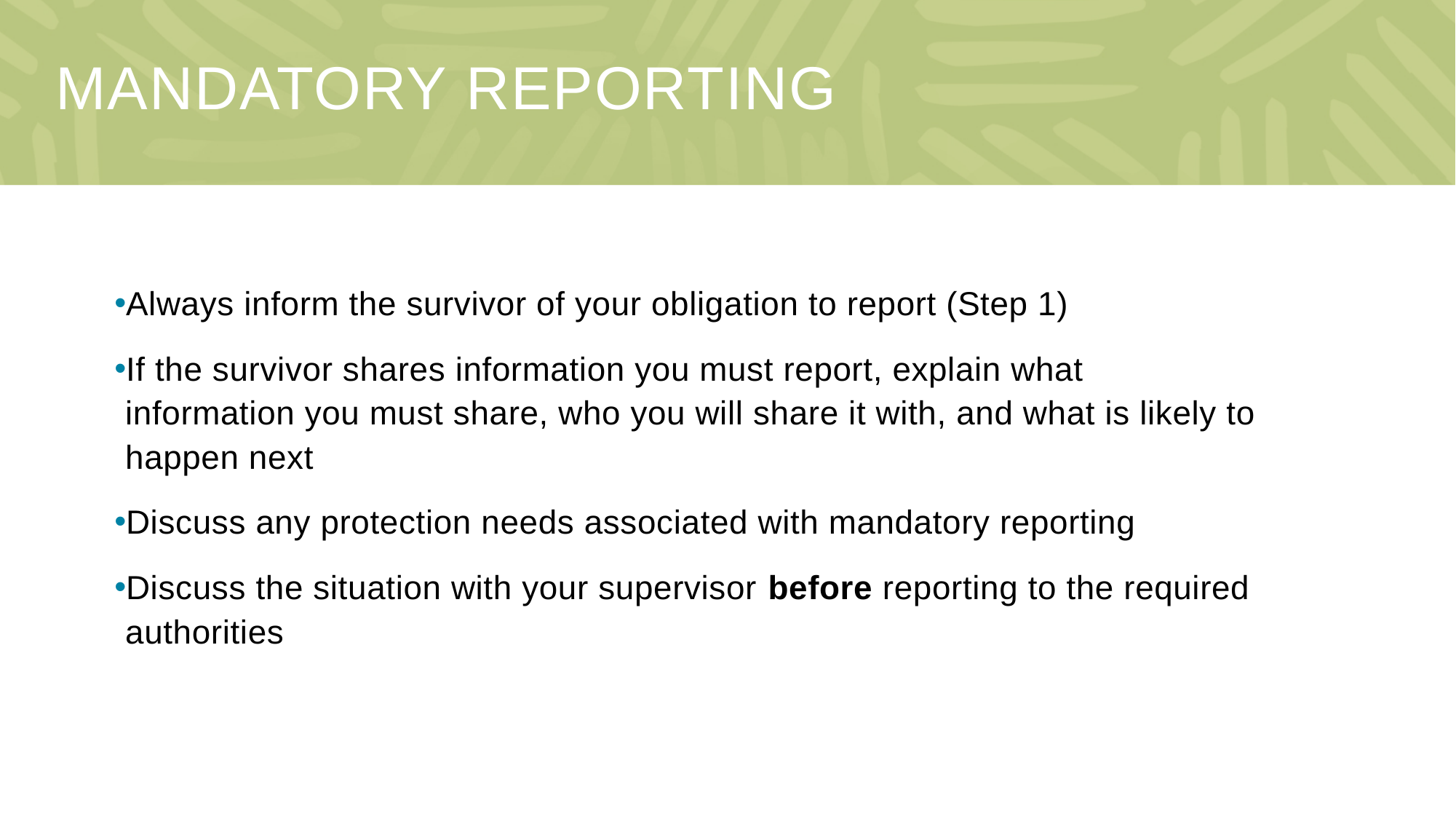

# Mandatory reporting
Always inform the survivor of your obligation to report (Step 1)
If the survivor shares information you must report, explain what information you must share, who you will share it with, and what is likely to happen next
Discuss any protection needs associated with mandatory reporting
Discuss the situation with your supervisor before reporting to the required authorities